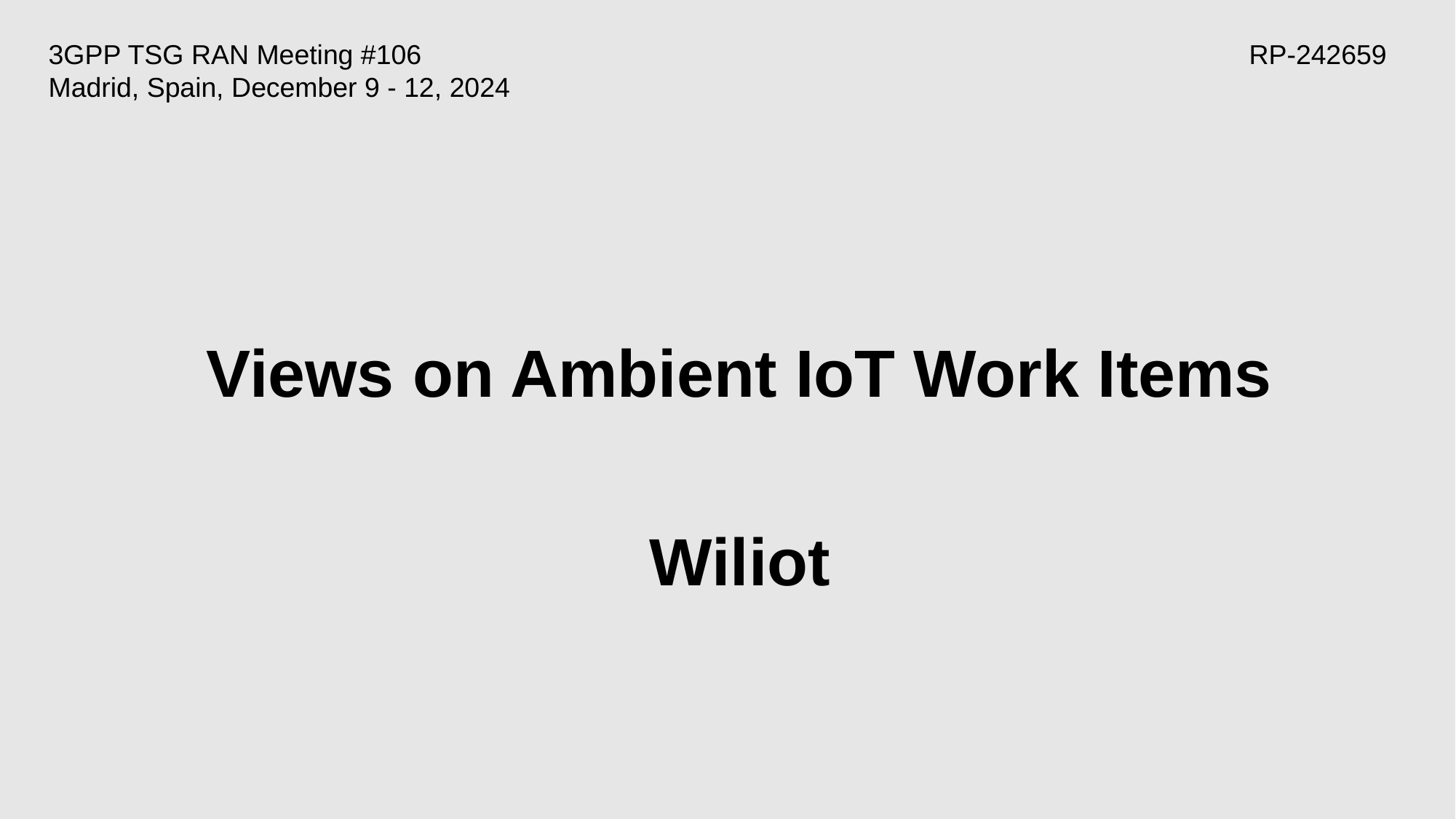

3GPP TSG RAN Meeting #106							      	RP-242659
Madrid, Spain, December 9 - 12, 2024

# Views on Ambient IoT Work Items
Wiliot